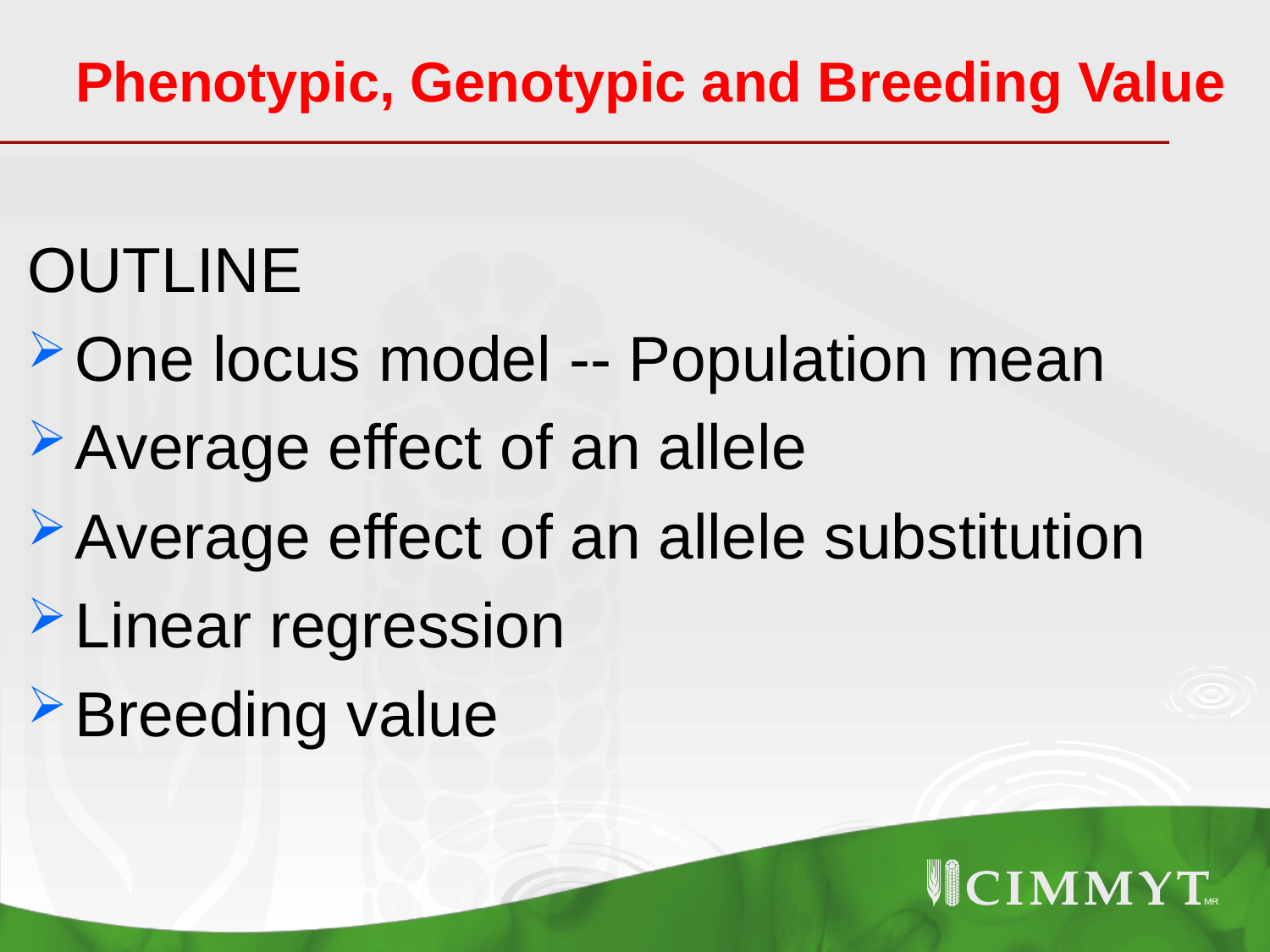

# Phenotypic, Genotypic and Breeding Value
OUTLINE
One locus model -- Population mean
Average effect of an allele
Average effect of an allele substitution
Linear regression
Breeding value